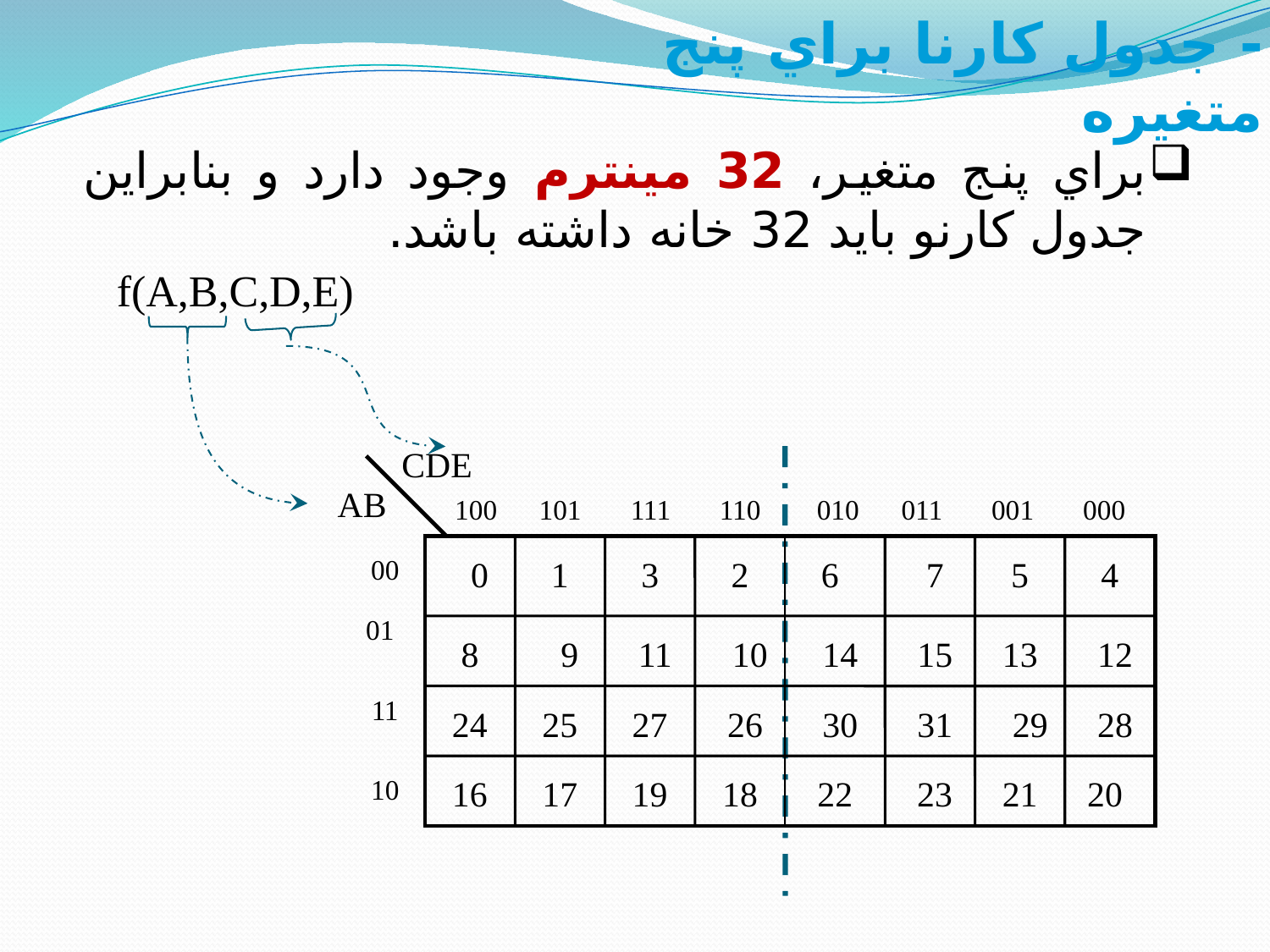

# - جدول کارنا براي پنج متغيره
براي پنج متغير، 32 مينترم وجود دارد و بنابراين جدول كارنو بايد 32 خانه داشته باشد.
f(A,B,C,D,E)

CDE

AB
000       001       011      010        110       111       101      100

00
0
1
3
2
6
7
5
4
01

8
9
11
10
14
15
13
12
11

24
25
27
26
30
31
29
28

16
17
19
18
22
23
21
20
10